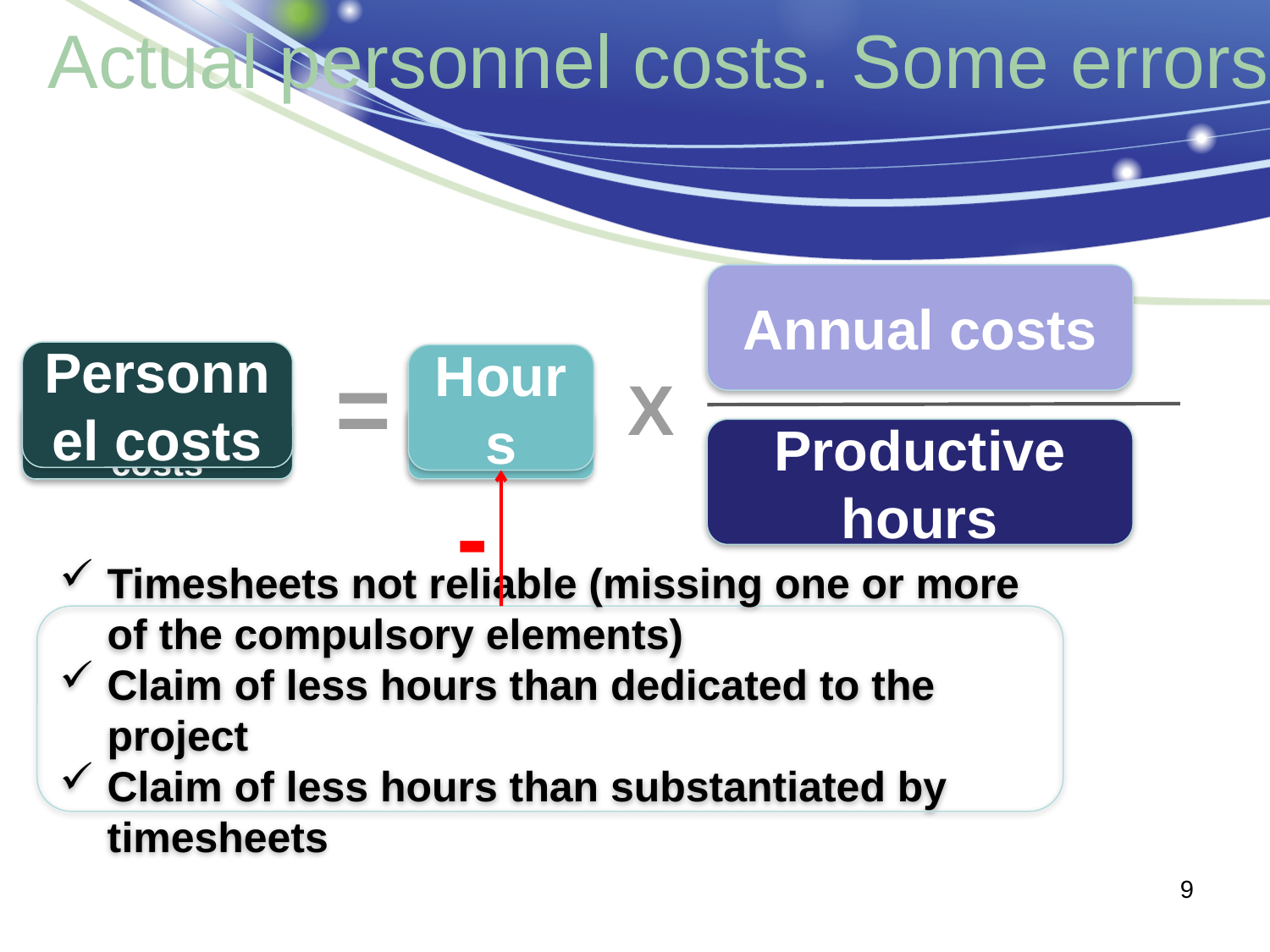

# Actual personnel costs. Some errors
Annual costs
Personnel costs
=
Hours
X
Personnel costs
Hours
Productive hours
-
Timesheets not reliable (missing one or more of the compulsory elements)
Claim of less hours than dedicated to the project
Claim of less hours than substantiated by timesheets
9